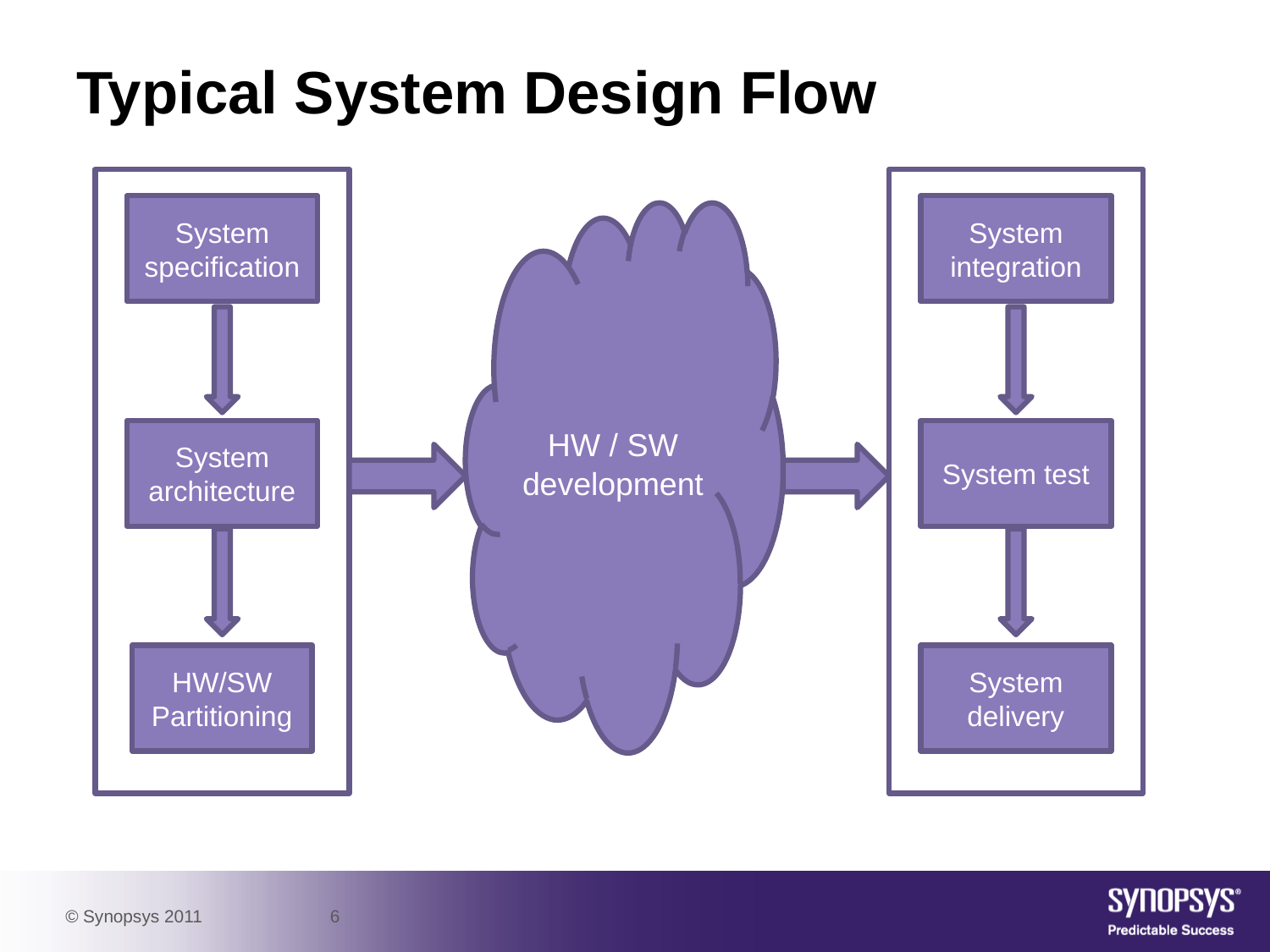

# Typical System Design Flow

System specification

System architecture

HW/SW Partitioning

System integration

System test

System delivery
HW / SW development